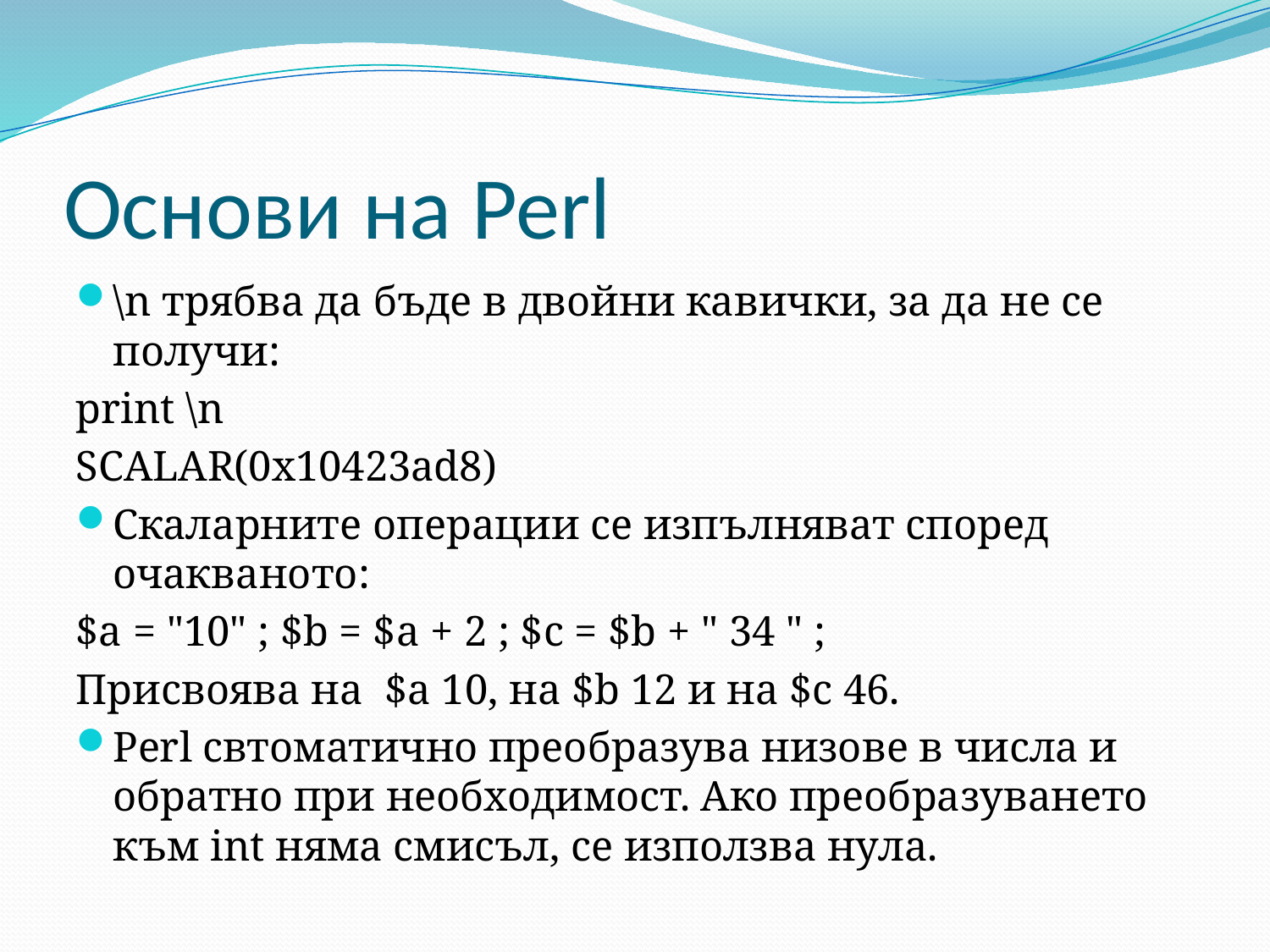

# Основи на Perl
\n трябва да бъде в двойни кавички, за да не се получи:
print \n
SCALAR(0x10423ad8)
Скаларните операции се изпълняват според очакваното:
$a = "10" ; $b = $a + 2 ; $c = $b + " 34 " ;
Присвоява на  $a 10, на $b 12 и на $c 46.
Perl свтоматично преобразува низове в числа и обратно при необходимост. Ако преобразуването към int няма смисъл, се използва нула.